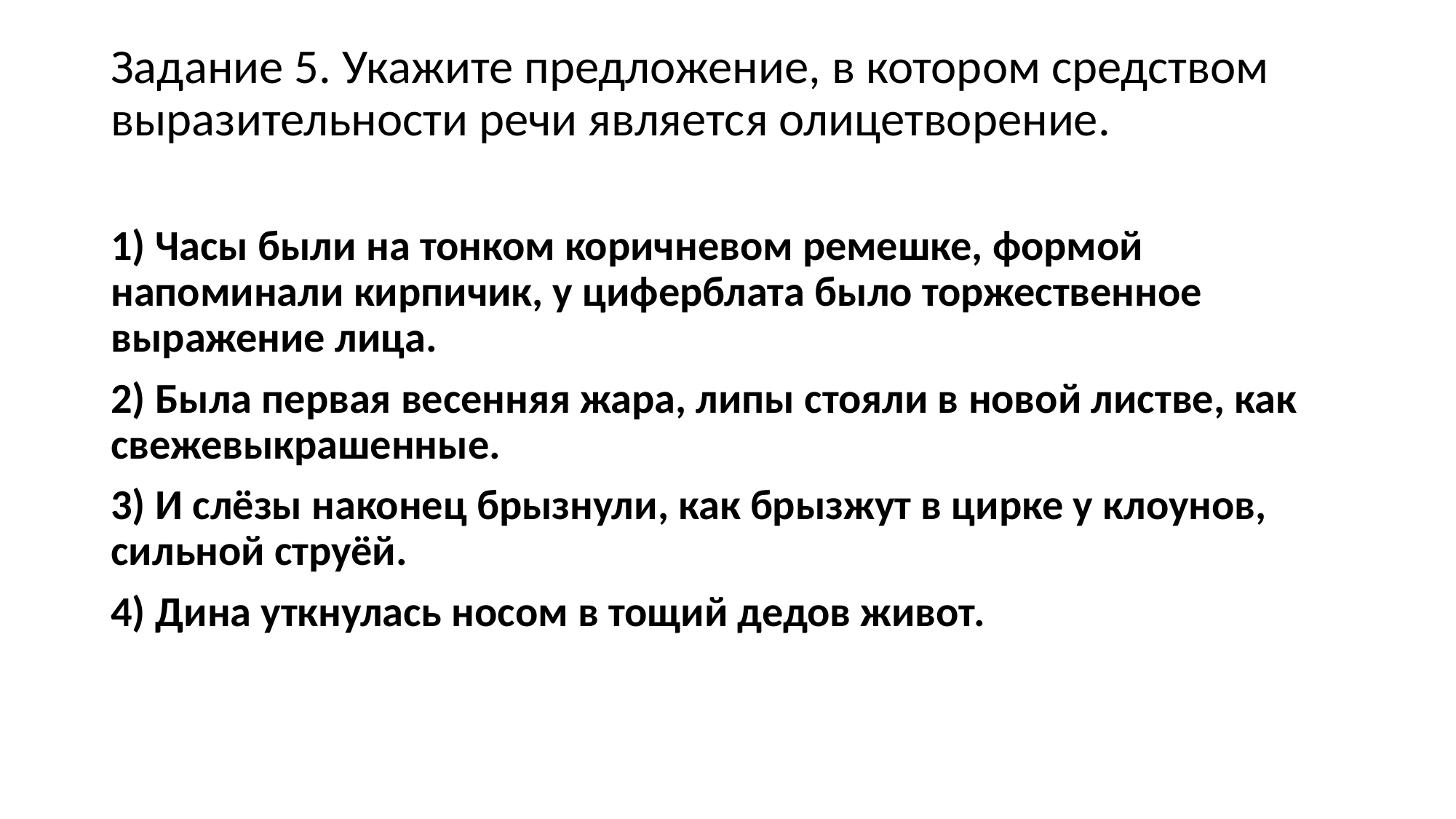

# Задание 5. Укажите предложение, в котором средством выразительности речи является олицетворение.
1) Часы были на тонком коричневом ремешке, формой напоминали кирпичик, у циферблата было торжественное выражение лица.
2) Была первая весенняя жара, липы стояли в новой листве, как свежевыкрашенные.
3) И слёзы наконец брызнули, как брызжут в цирке у клоунов, сильной струёй.
4) Дина уткнулась носом в тощий дедов живот.